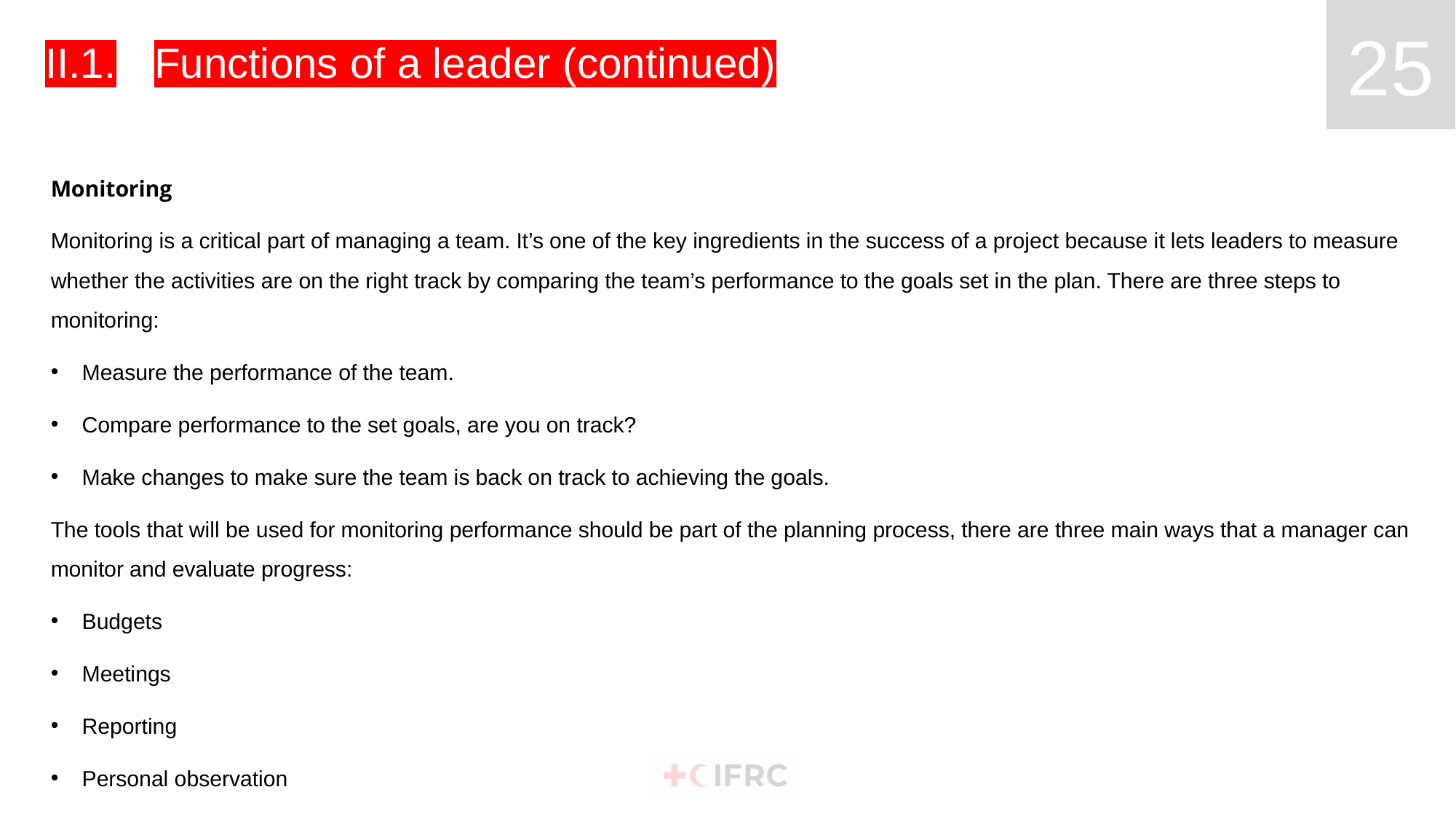

# II.1.	Functions of a leader (continued)
Monitoring
Monitoring is a critical part of managing a team. It’s one of the key ingredients in the success of a project because it lets leaders to measure whether the activities are on the right track by comparing the team’s performance to the goals set in the plan. There are three steps to monitoring:
Measure the performance of the team.
Compare performance to the set goals, are you on track?
Make changes to make sure the team is back on track to achieving the goals.
The tools that will be used for monitoring performance should be part of the planning process, there are three main ways that a manager can monitor and evaluate progress:
Budgets
Meetings
Reporting
Personal observation